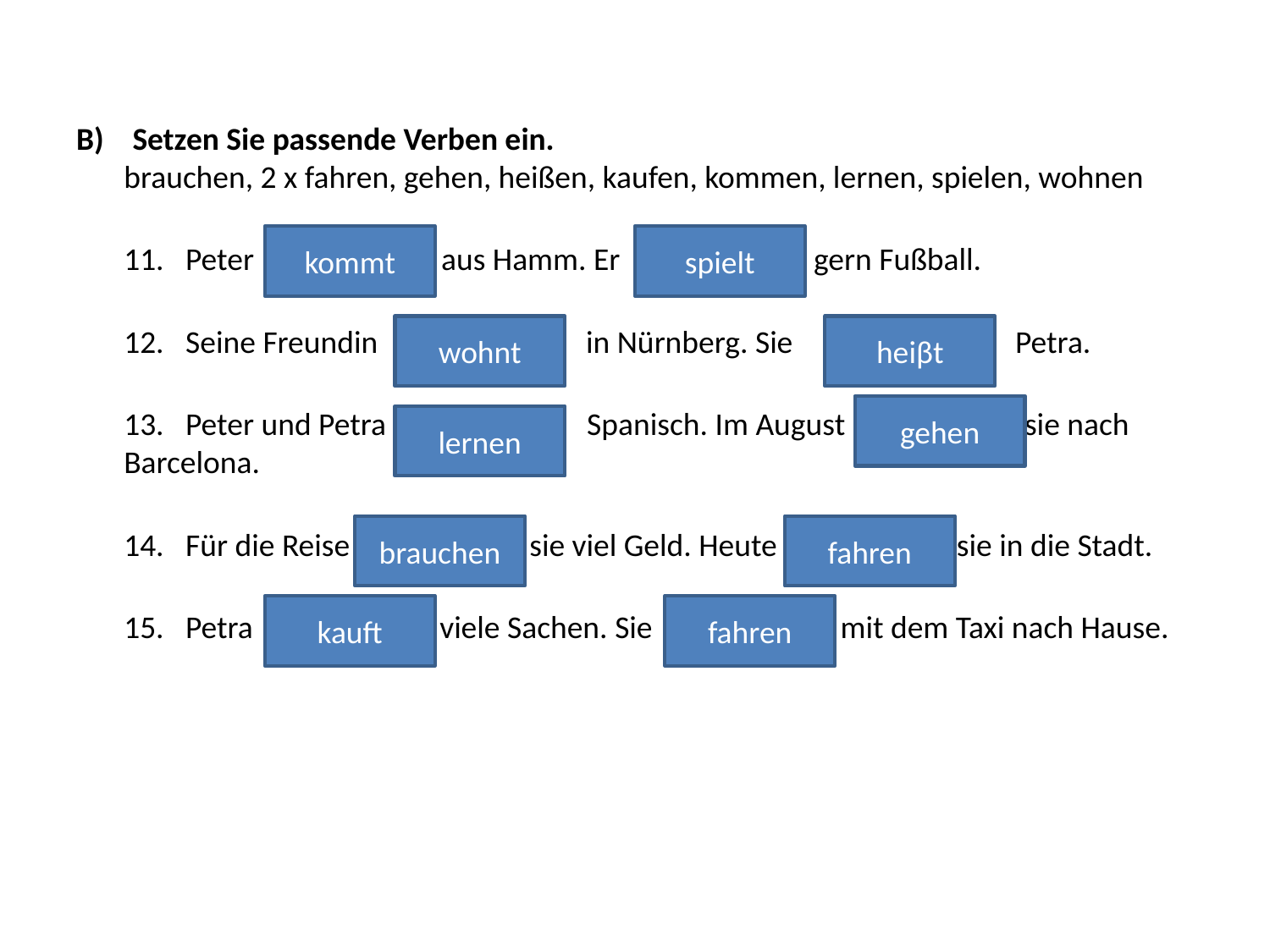

B)    Setzen Sie passende Verben ein.
brauchen, 2 x fahren, gehen, heißen, kaufen, kommen, lernen, spielen, wohnen
11.   Peter                          aus Hamm. Er                           gern Fußball.
12.   Seine Freundin                             in Nürnberg. Sie                               Petra.
13.   Peter und Petra                            Spanisch. Im August                         sie nach Barcelona.
14.   Für die Reise                         sie viel Geld. Heute                         sie in die Stadt.
15.   Petra                          viele Sachen. Sie                          mit dem Taxi nach Hause.

kommt
spielt
wohnt
heiβt
gehen
lernen
brauchen
fahren
kauft
fahren